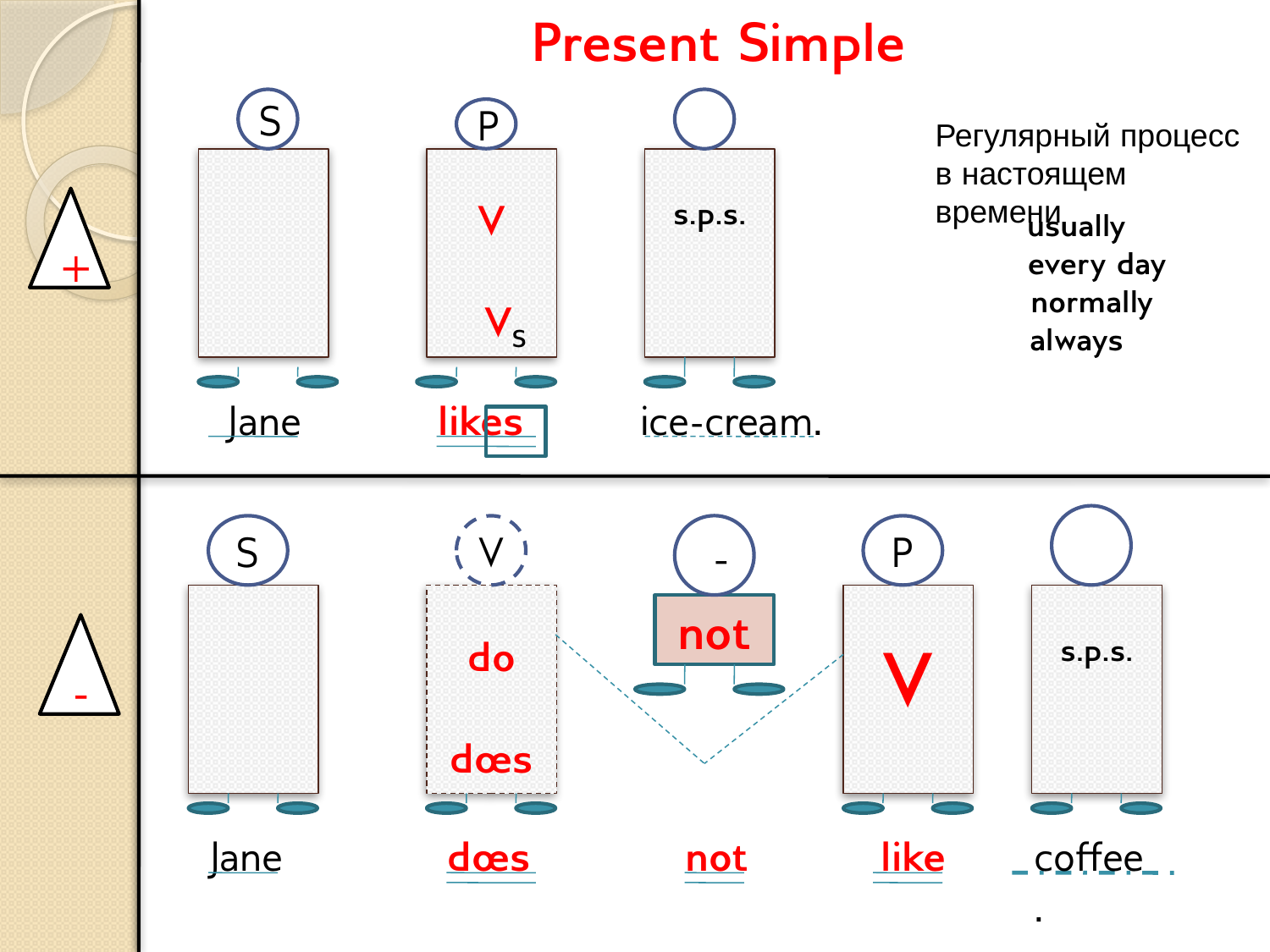

# Present Simple
S

P
Регулярный процесс в настоящем времени

V

  VS

s.p.s.

+
usually
    every day
   normally
always

   Jane
  likes
 ice-cream.

S
V
 -
P

do
  does

V

s.p.s.
not
-

Jane
   does
    not
    like
coffee.